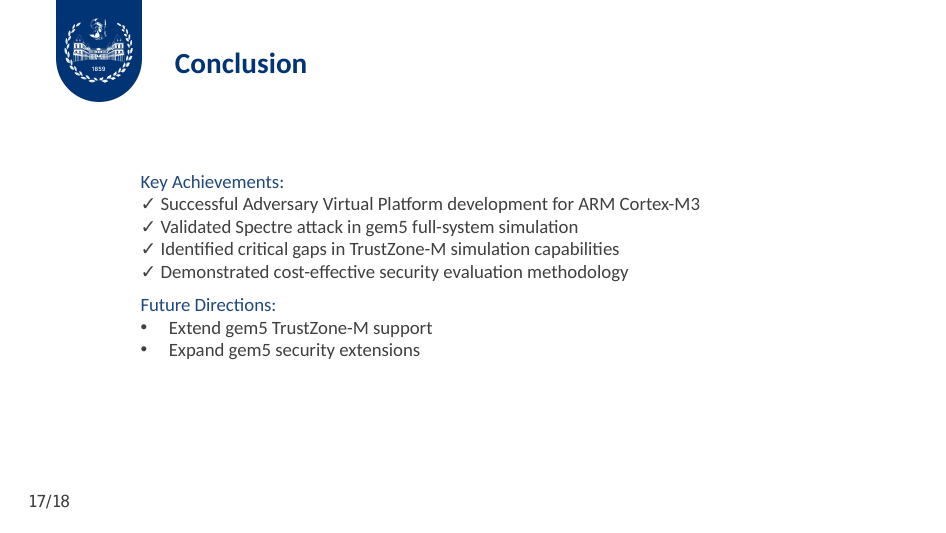

# Conclusion
Key Achievements:
✓ Successful Adversary Virtual Platform development for ARM Cortex-M3
✓ Validated Spectre attack in gem5 full-system simulation
✓ Identified critical gaps in TrustZone-M simulation capabilities
✓ Demonstrated cost-effective security evaluation methodology
Future Directions:
Extend gem5 TrustZone-M support
Expand gem5 security extensions
17/18